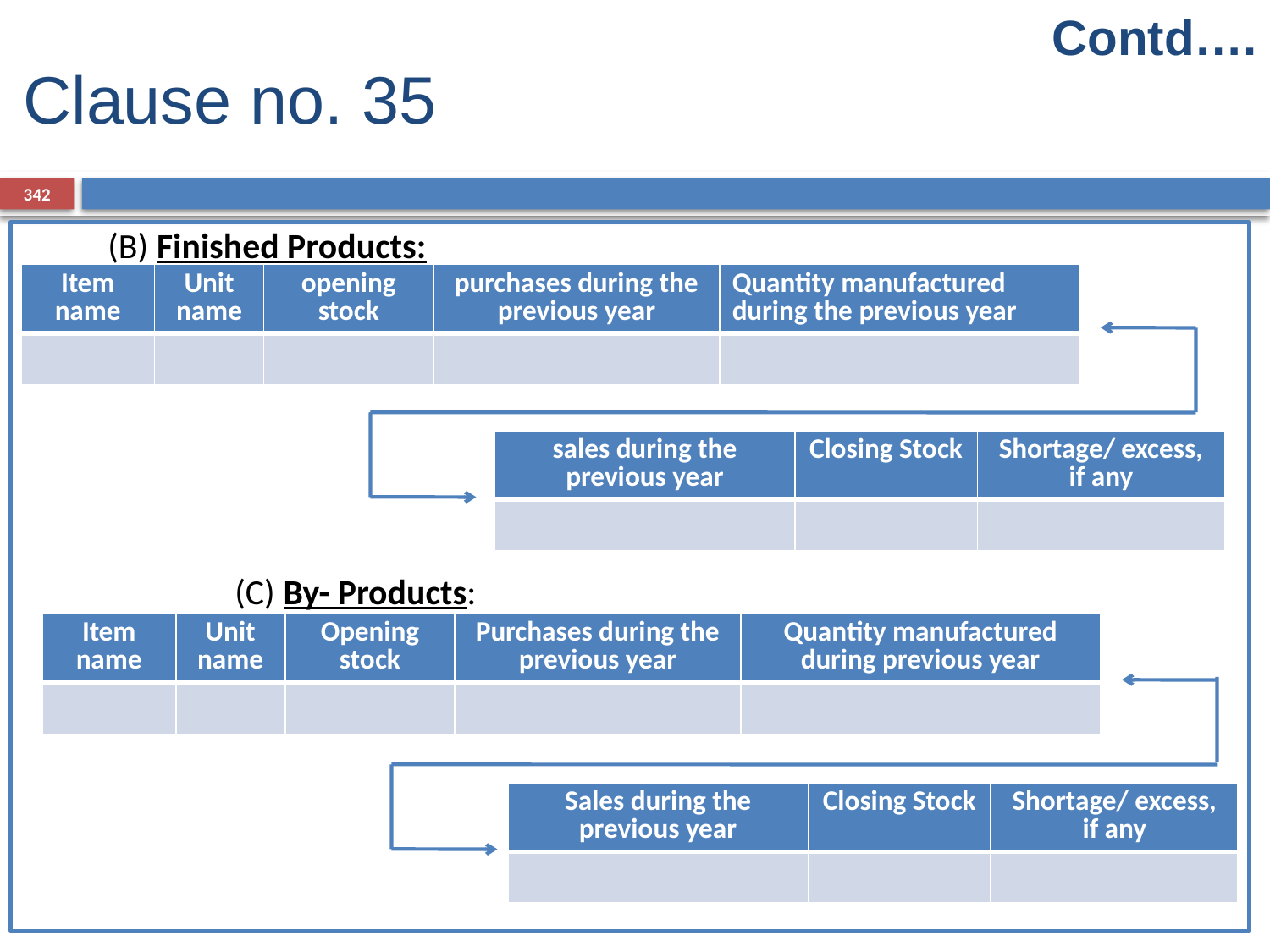

#
Contd….

Clause no. 35

342
	(B) Finished Products:

		(C) By- Products:
| Item name | Unit name | opening stock | purchases during the previous year | Quantity manufactured during the previous year |
| --- | --- | --- | --- | --- |
|  |  |  |  |  |
| sales during the previous year | Closing Stock | Shortage/ excess, if any |
| --- | --- | --- |
|  |  |  |
| Item name | Unit name | Opening stock | Purchases during the previous year | Quantity manufactured during previous year |
| --- | --- | --- | --- | --- |
|  |  |  |  |  |
| Sales during the previous year | Closing Stock | Shortage/ excess, if any |
| --- | --- | --- |
|  |  |  |